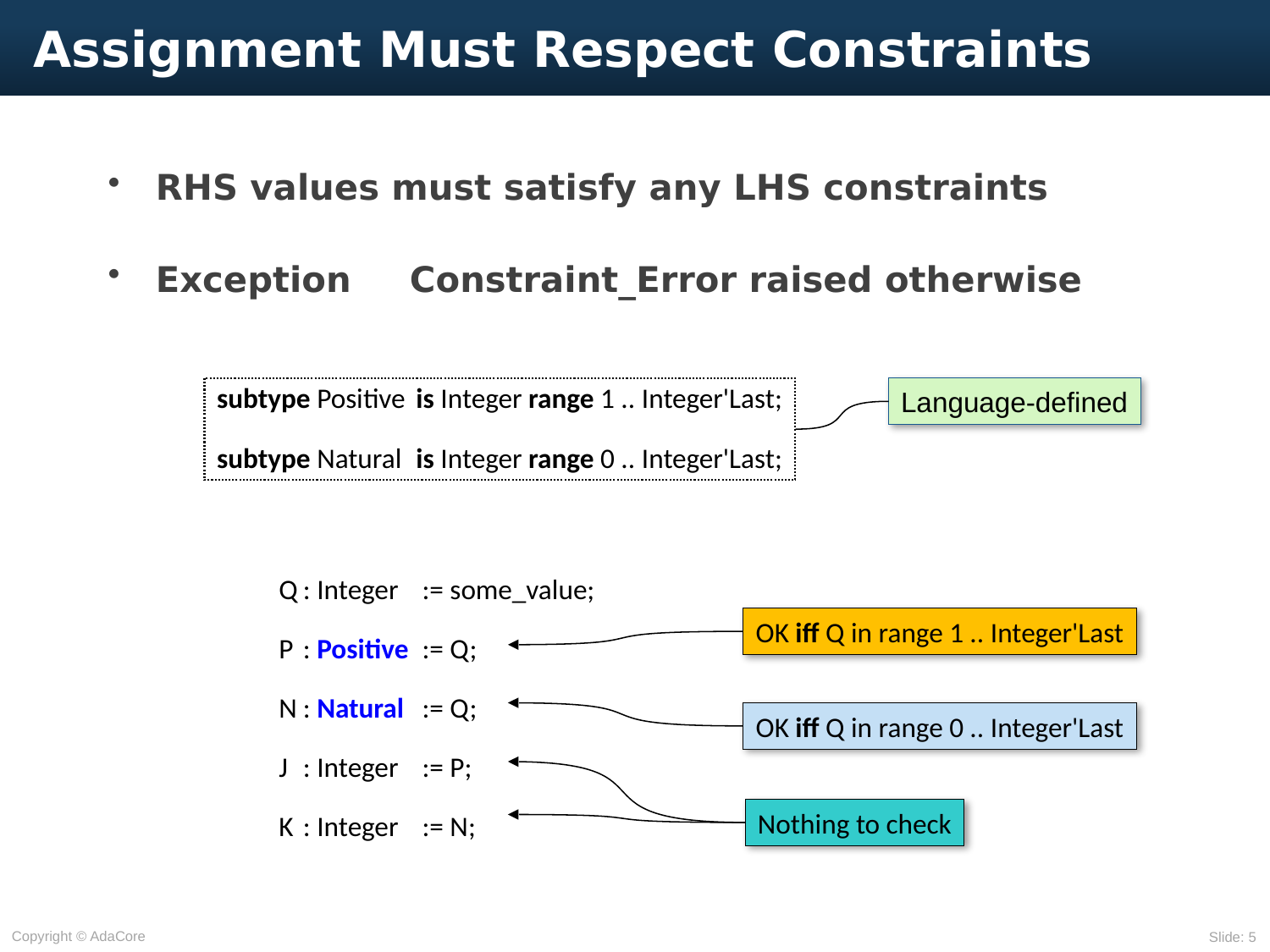

# Assignment Must Respect Constraints
RHS values must satisfy any LHS constraints
Exception	Constraint_Error raised otherwise
subtype Positive	is Integer range 1 .. Integer'Last;
subtype Natural	is Integer range 0 .. Integer'Last;
Language-defined
Q	: Integer	:= some_value;
P	: Positive	:= Q;
N	: Natural	:= Q;
J 	: Integer	:= P;
K	: Integer	:= N;
OK iff Q in range 1 .. Integer'Last

OK iff Q in range 0 .. Integer'Last

Nothing to check